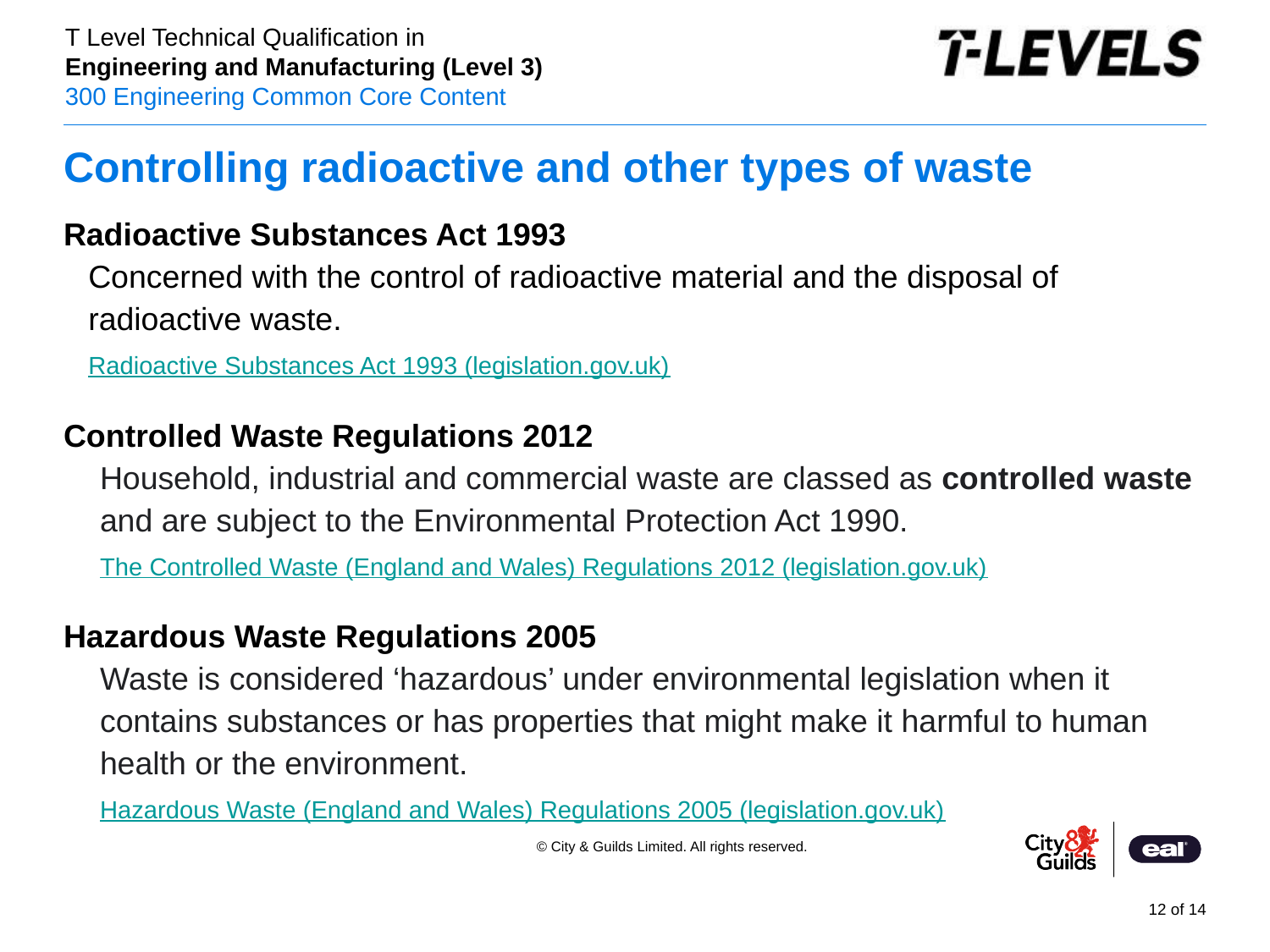

# Controlling radioactive and other types of waste
Radioactive Substances Act 1993
Concerned with the control of radioactive material and the disposal of radioactive waste.
Radioactive Substances Act 1993 (legislation.gov.uk)

Controlled Waste Regulations 2012
Household, industrial and commercial waste are classed as controlled waste and are subject to the Environmental Protection Act 1990.
The Controlled Waste (England and Wales) Regulations 2012 (legislation.gov.uk)

Hazardous Waste Regulations 2005
Waste is considered ‘hazardous’ under environmental legislation when it contains substances or has properties that might make it harmful to human health or the environment.
Hazardous Waste (England and Wales) Regulations 2005 (legislation.gov.uk)